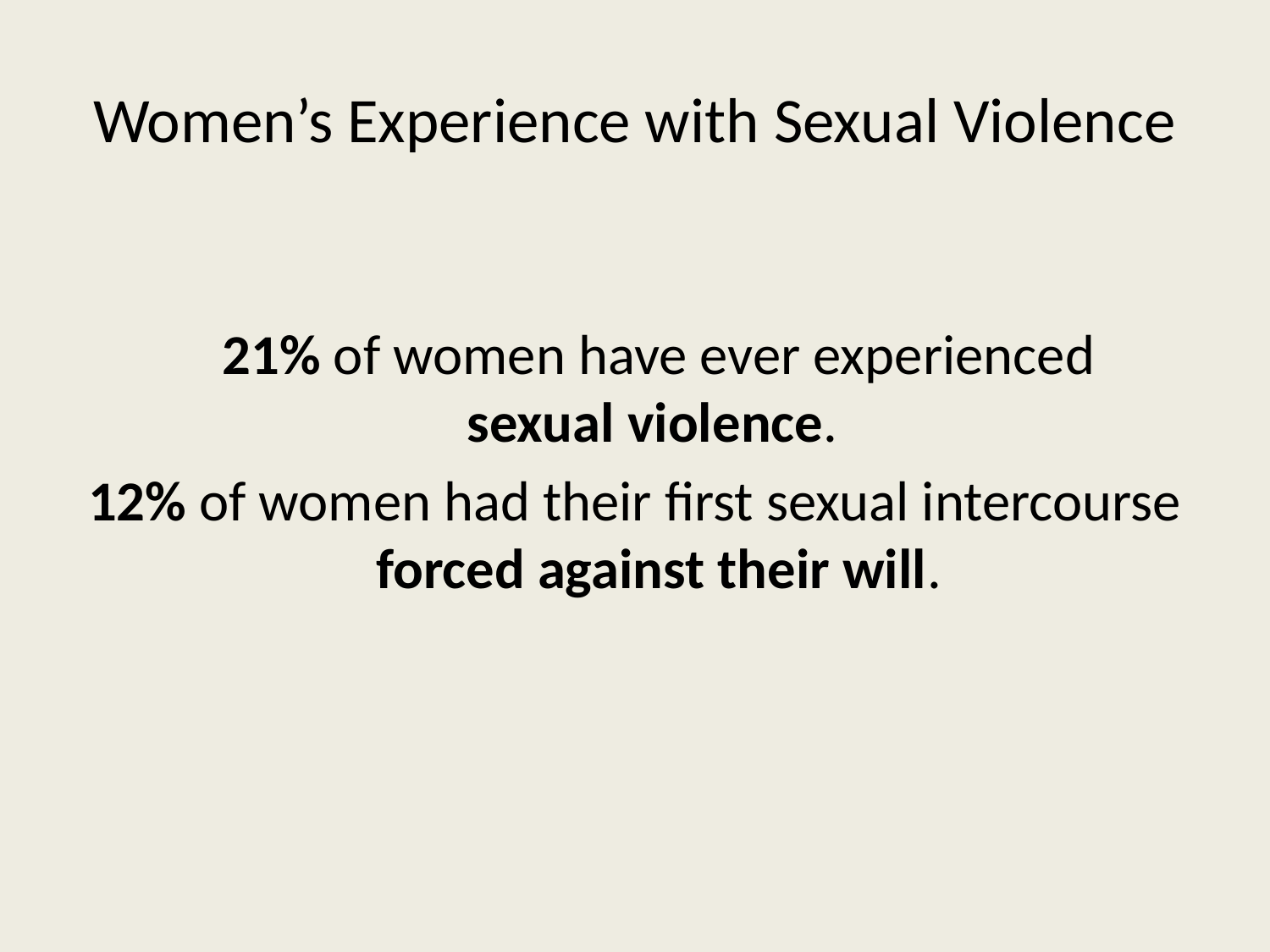

# Women’s Experience with Sexual Violence

	21% of women have ever experienced
sexual violence.
12% of women had their first sexual intercourse forced against their will.